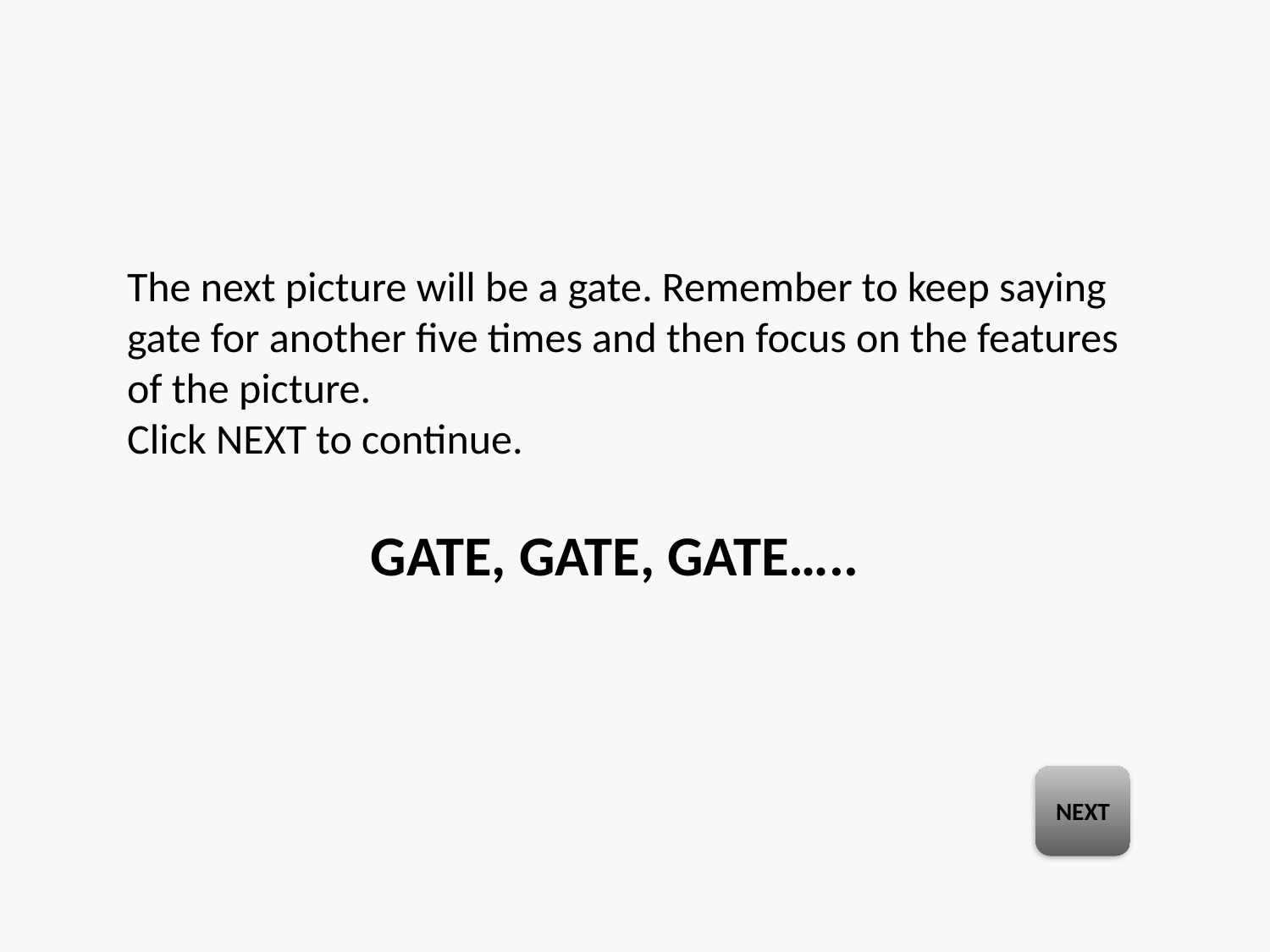

The next picture will be a gate. Remember to keep saying gate for another five times and then focus on the features of the picture.
Click NEXT to continue.
GATE, GATE, GATE…..
NEXT